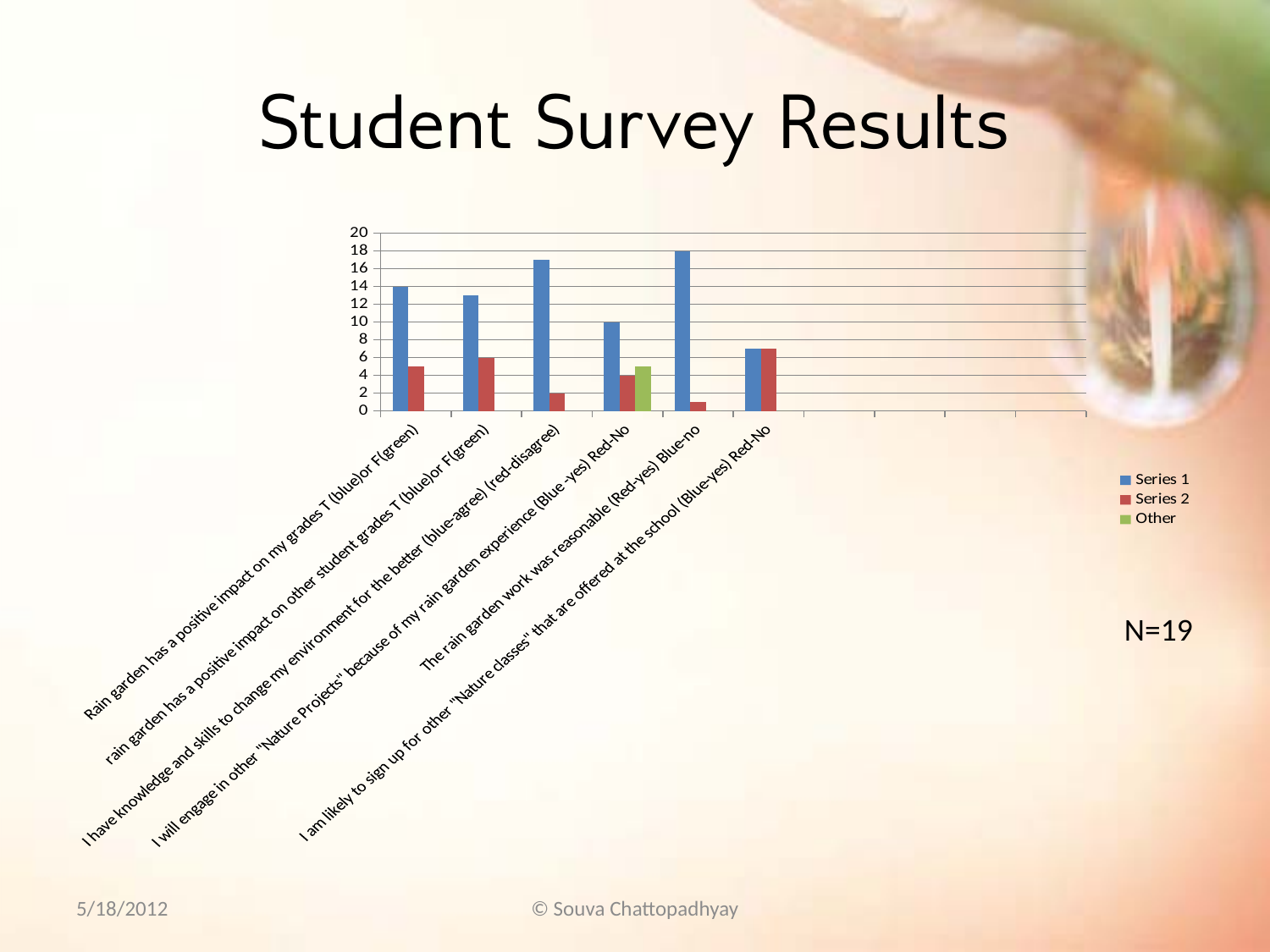

# Student Survey Results

### Chart

| Category | Series 1 | Series 2 | Other |
|---|---|---|---|
| Rain garden has a positive impact on my grades T (blue)or F(green) | 14.0 | 5.0 | None |
| rain garden has a positive impact on other student grades T (blue)or F(green) | 13.0 | 6.0 | None |
| I have knowledge and skills to change my environment for the better (blue-agree) (red-disagree) | 17.0 | 2.0 | None |
| I will engage in other "Nature Projects" because of my rain garden experience (Blue -yes) Red-No | 10.0 | 4.0 | 5.0 |
| The rain garden work was reasonable (Red-yes) Blue-no | 18.0 | 1.0 | 0.0 |
| I am likely to sign up for other "Nature classes" that are offered at the school (Blue-yes) Red-No | 7.0 | 7.0 | 0.0 |
N=19
5/18/2012
© Souva Chattopadhyay